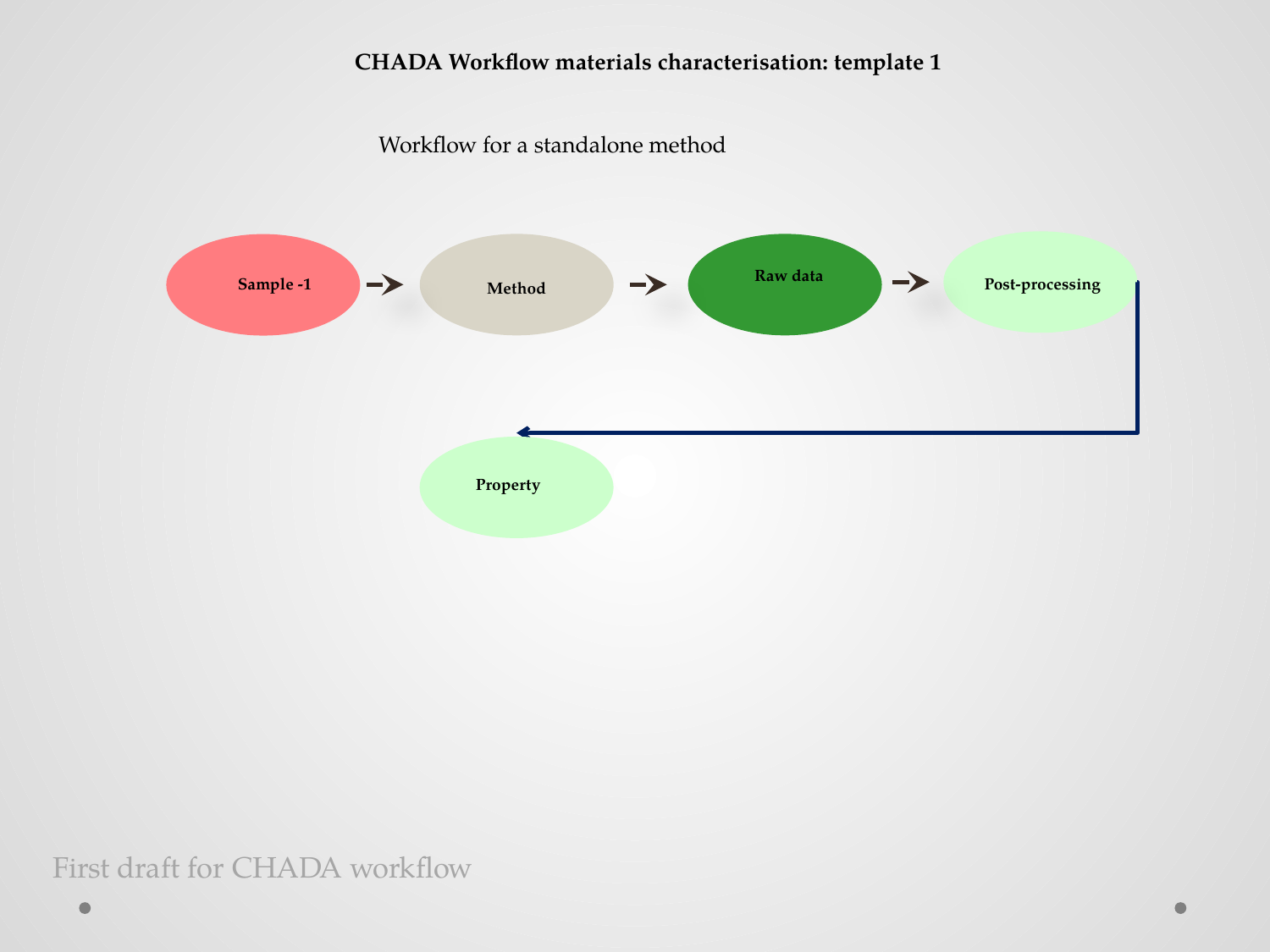

CHADA Workflow materials characterisation: template 1
Workflow for a standalone method

Raw data
Sample -1
Post-processing
Method

Property
First draft for CHADA workflow